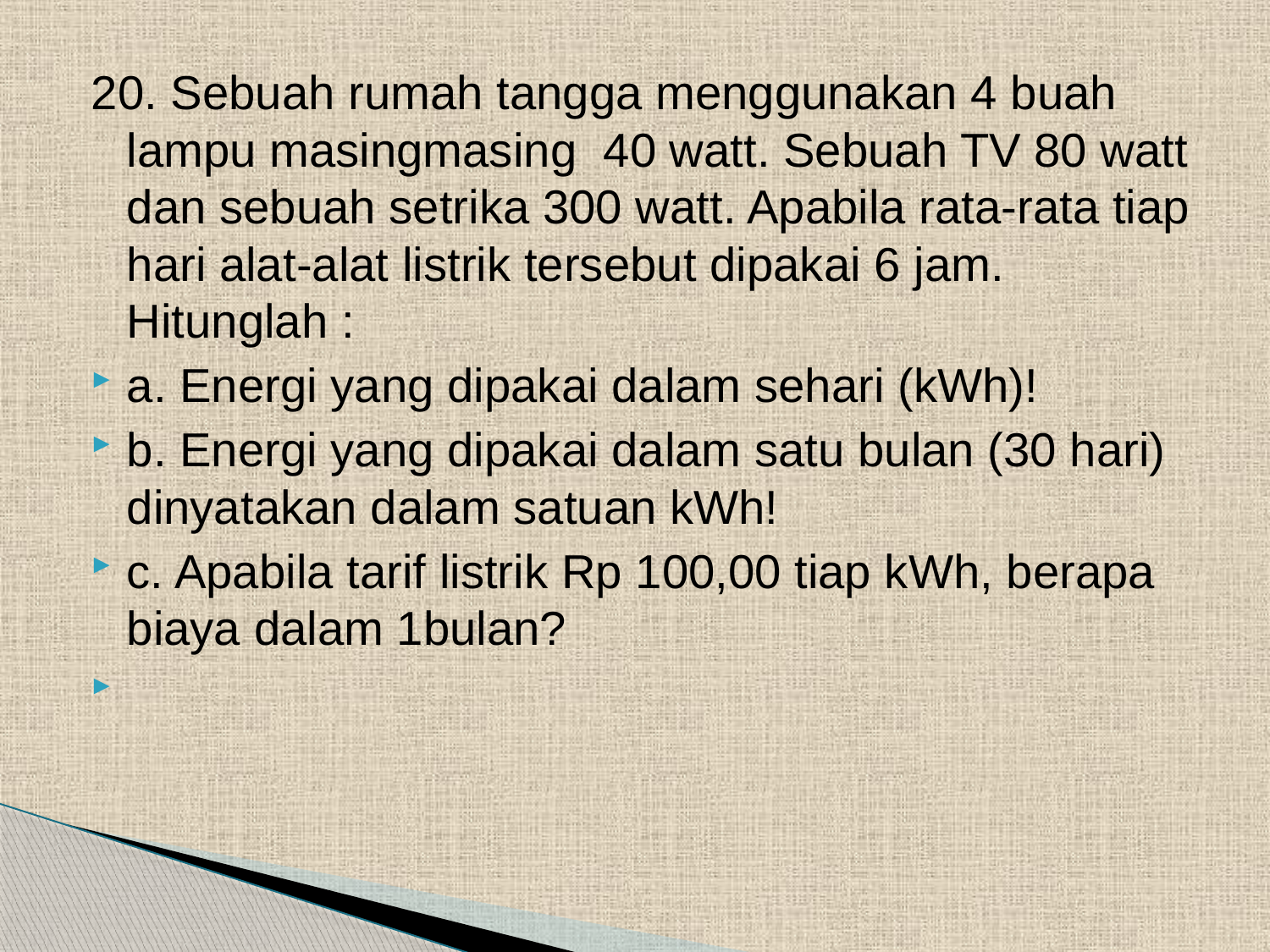

20. Sebuah rumah tangga menggunakan 4 buah lampu masingmasing  40 watt. Sebuah TV 80 watt dan sebuah setrika 300 watt. Apabila rata-rata tiap hari alat-alat listrik tersebut dipakai 6 jam. Hitunglah :
a. Energi yang dipakai dalam sehari (kWh)!
b. Energi yang dipakai dalam satu bulan (30 hari) dinyatakan dalam satuan kWh!
c. Apabila tarif listrik Rp 100,00 tiap kWh, berapa biaya dalam 1bulan?